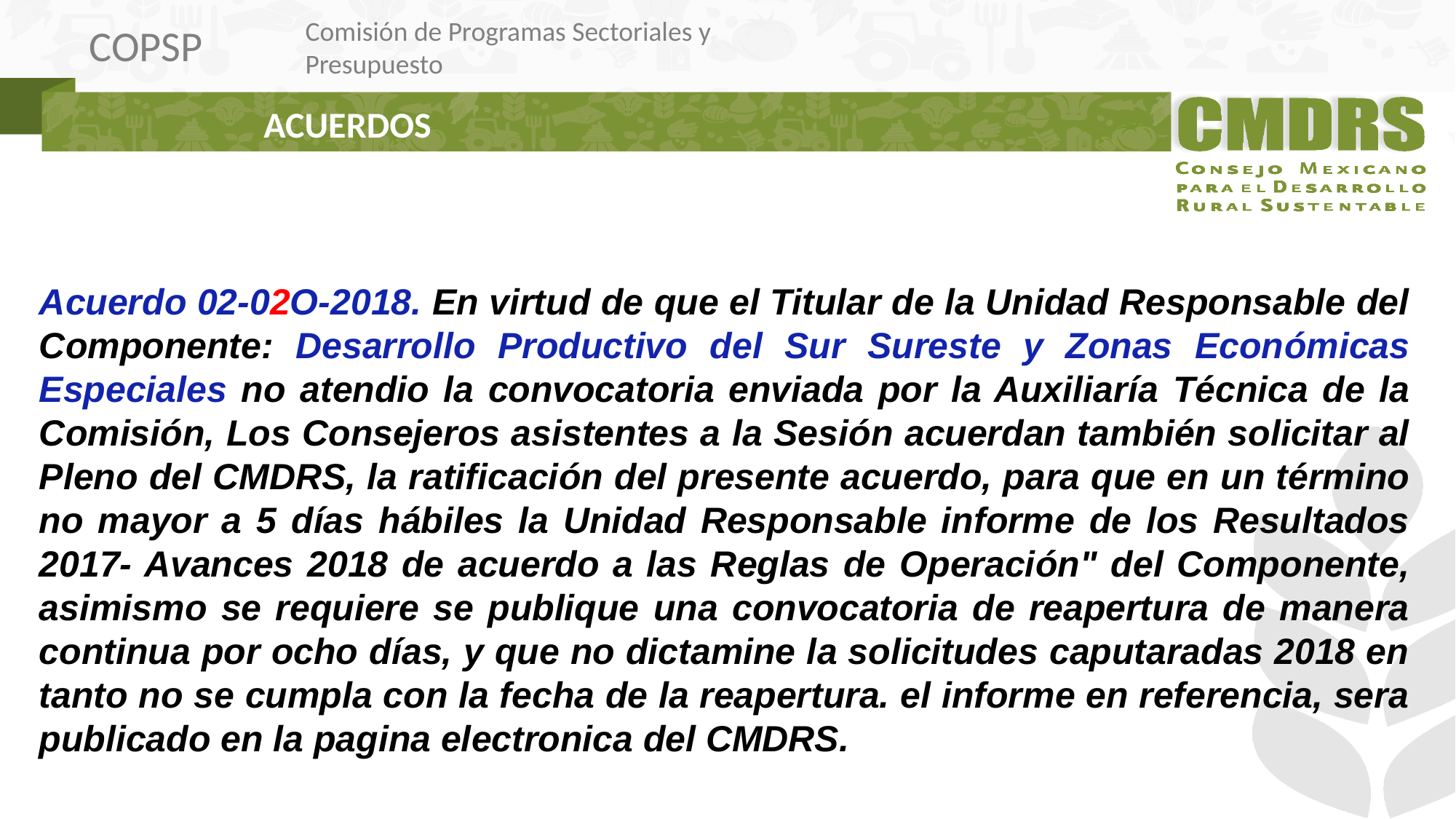

ACUERDOS

Acuerdo 02-02O-2018. En virtud de que el Titular de la Unidad Responsable del Componente: Desarrollo Productivo del Sur Sureste y Zonas Económicas Especiales no atendio la convocatoria enviada por la Auxiliaría Técnica de la Comisión, Los Consejeros asistentes a la Sesión acuerdan también solicitar al Pleno del CMDRS, la ratificación del presente acuerdo, para que en un término no mayor a 5 días hábiles la Unidad Responsable informe de los Resultados 2017- Avances 2018 de acuerdo a las Reglas de Operación" del Componente, asimismo se requiere se publique una convocatoria de reapertura de manera continua por ocho días, y que no dictamine la solicitudes caputaradas 2018 en tanto no se cumpla con la fecha de la reapertura. el informe en referencia, sera publicado en la pagina electronica del CMDRS.